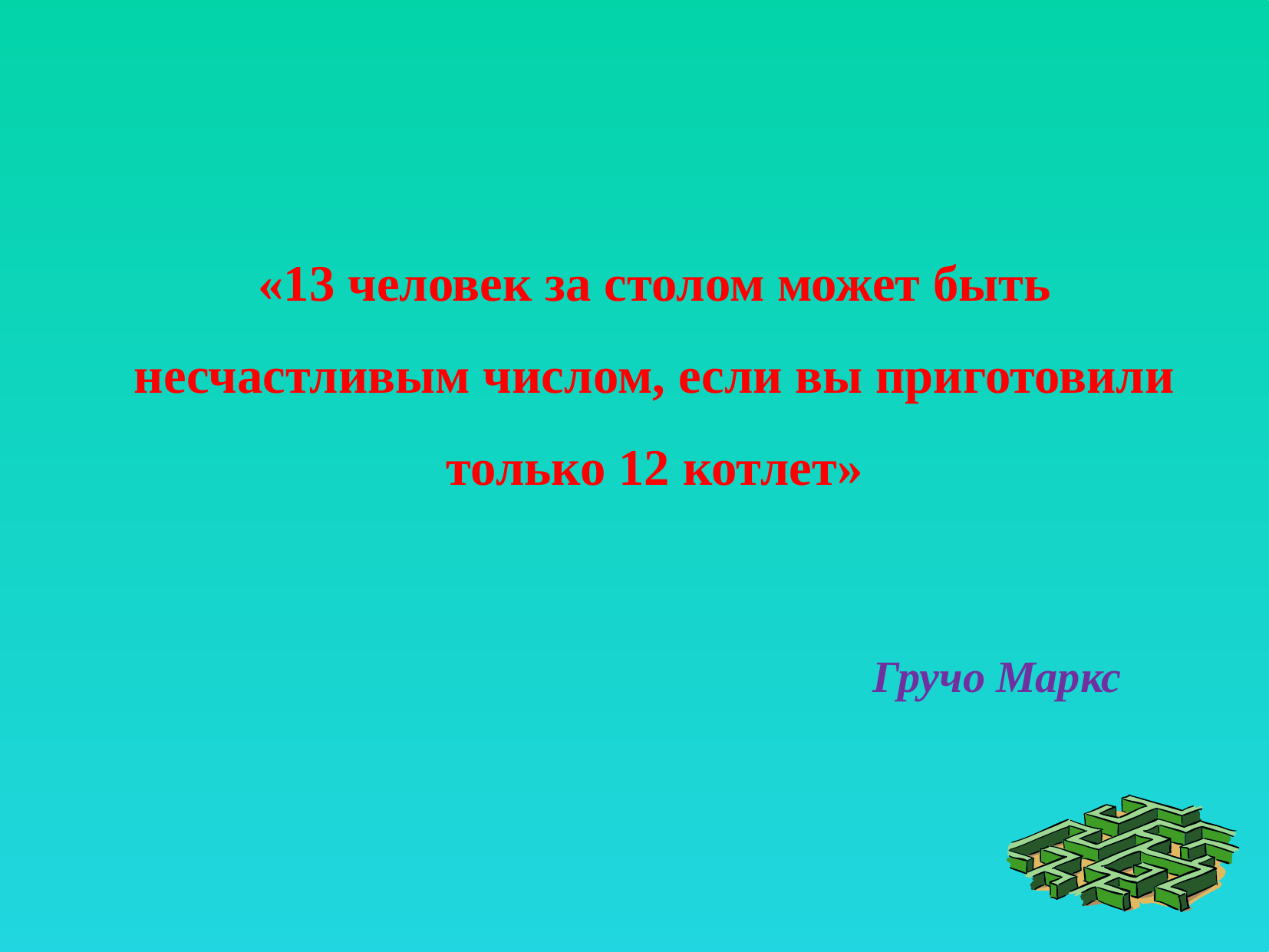

# «13 человек за столом может быть несчастливым числом, если вы приготовили только 12 котлет»
Гручо Маркс